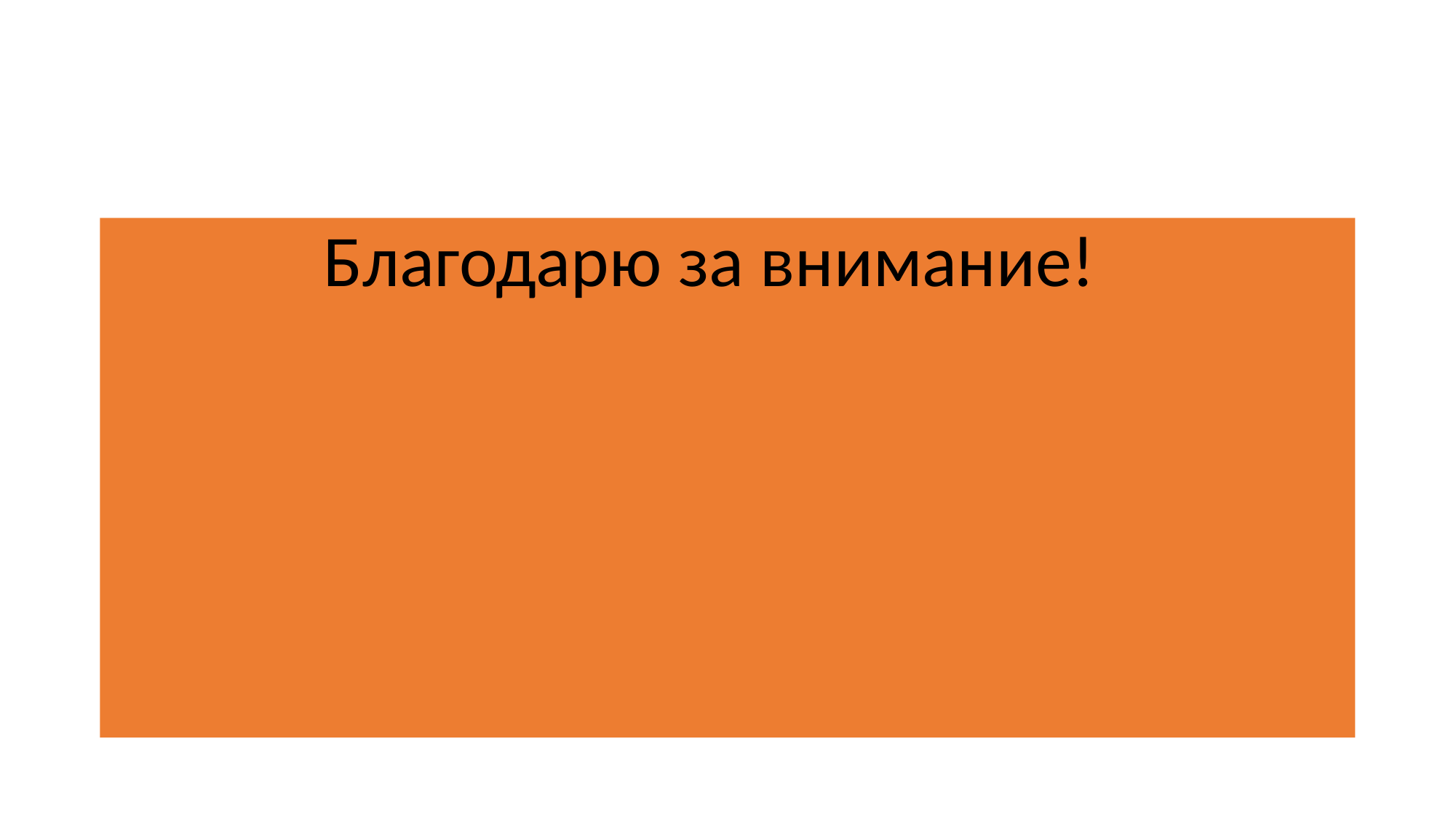

#
             Благодарю за внимание!